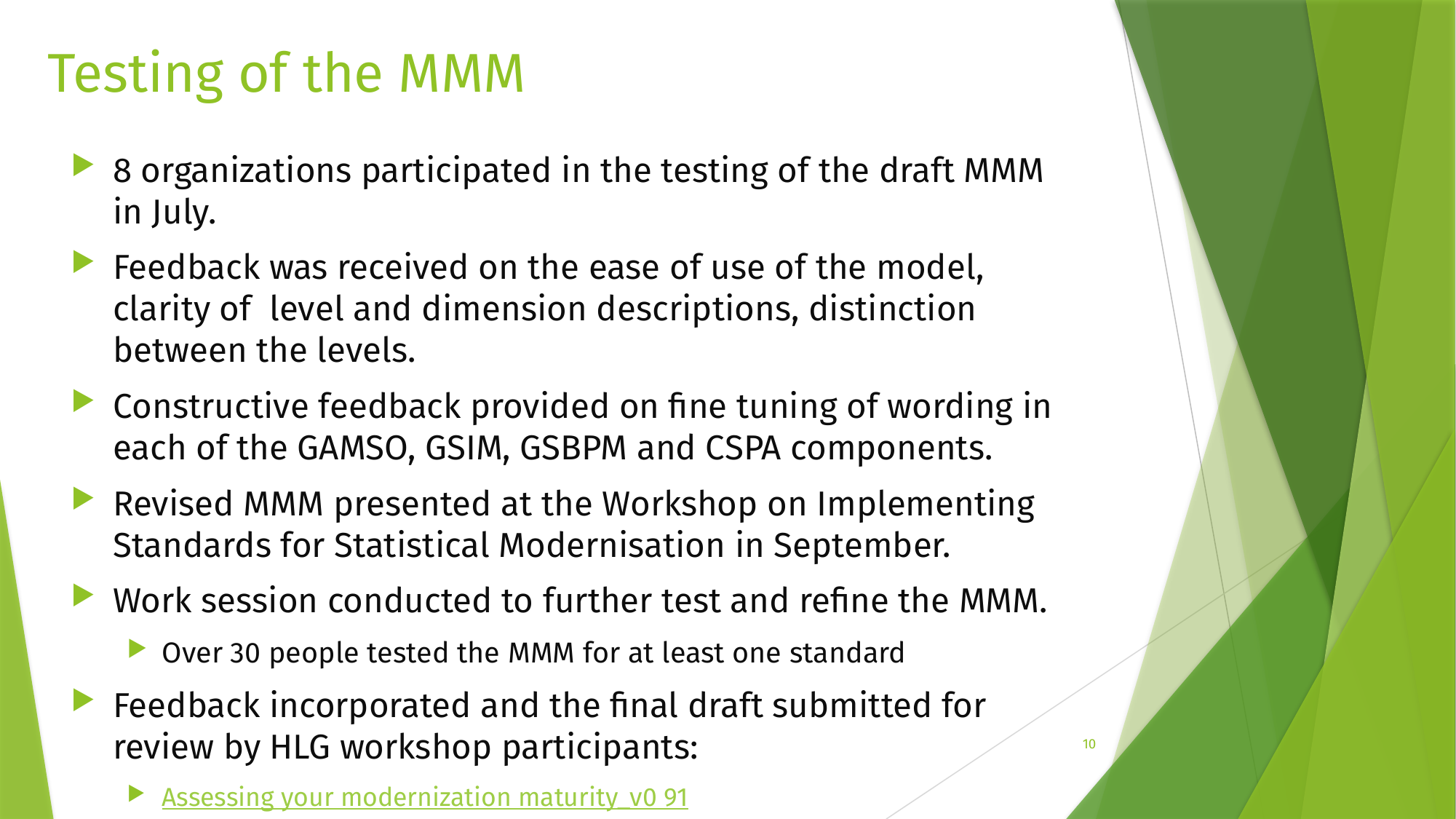

# Testing of the MMM
8 organizations participated in the testing of the draft MMM in July.
Feedback was received on the ease of use of the model, clarity of  level and dimension descriptions, distinction between the levels.
Constructive feedback provided on fine tuning of wording in each of the GAMSO, GSIM, GSBPM and CSPA components.
Revised MMM presented at the Workshop on Implementing Standards for Statistical Modernisation in September.
Work session conducted to further test and refine the MMM.
Over 30 people tested the MMM for at least one standard
Feedback incorporated and the final draft submitted for review by HLG workshop participants:
Assessing your modernization maturity_v0 91

10